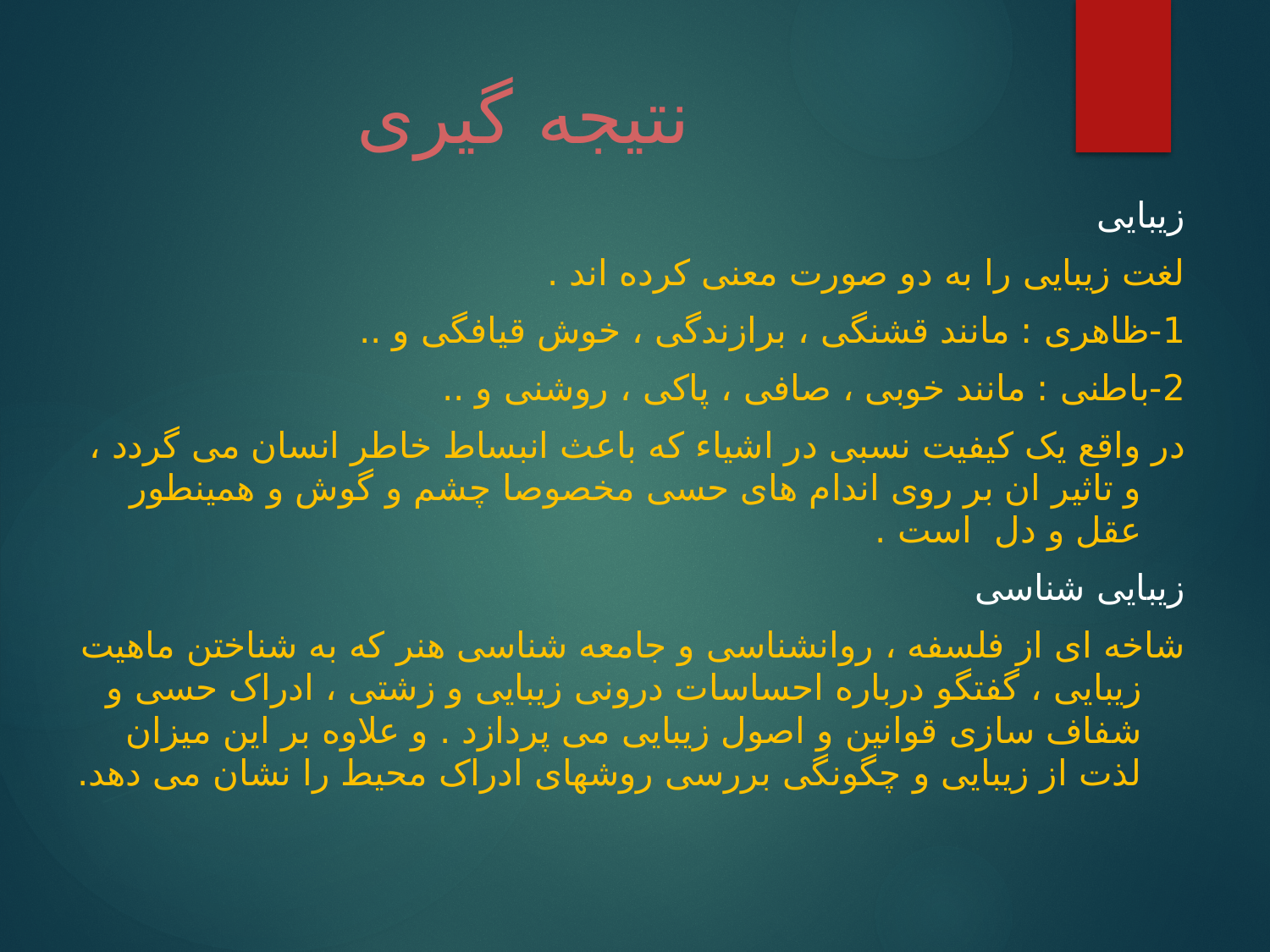

# نتیجه گیری
زیبایی
لغت زیبایی را به دو صورت معنی کرده اند .
1-ظاهری : مانند قشنگی ، برازندگی ، خوش قیافگی و ..
2-باطنی : مانند خوبی ، صافی ، پاکی ، روشنی و ..
در واقع یک کیفیت نسبی در اشیاء که باعث انبساط خاطر انسان می گردد ، و تاثیر ان بر روی اندام های حسی مخصوصا چشم و گوش و همینطور عقل و دل  است .
زیبایی شناسی
شاخه ای از فلسفه ، روانشناسی و جامعه شناسی هنر که به شناختن ماهیت زیبایی ، گفتگو درباره احساسات درونی زیبایی و زشتی ، ادراک حسی و شفاف سازی قوانین و اصول زیبایی می پردازد . و علاوه بر این میزان لذت از زیبایی و چگونگی بررسی روشهای ادراک محیط را نشان می دهد.